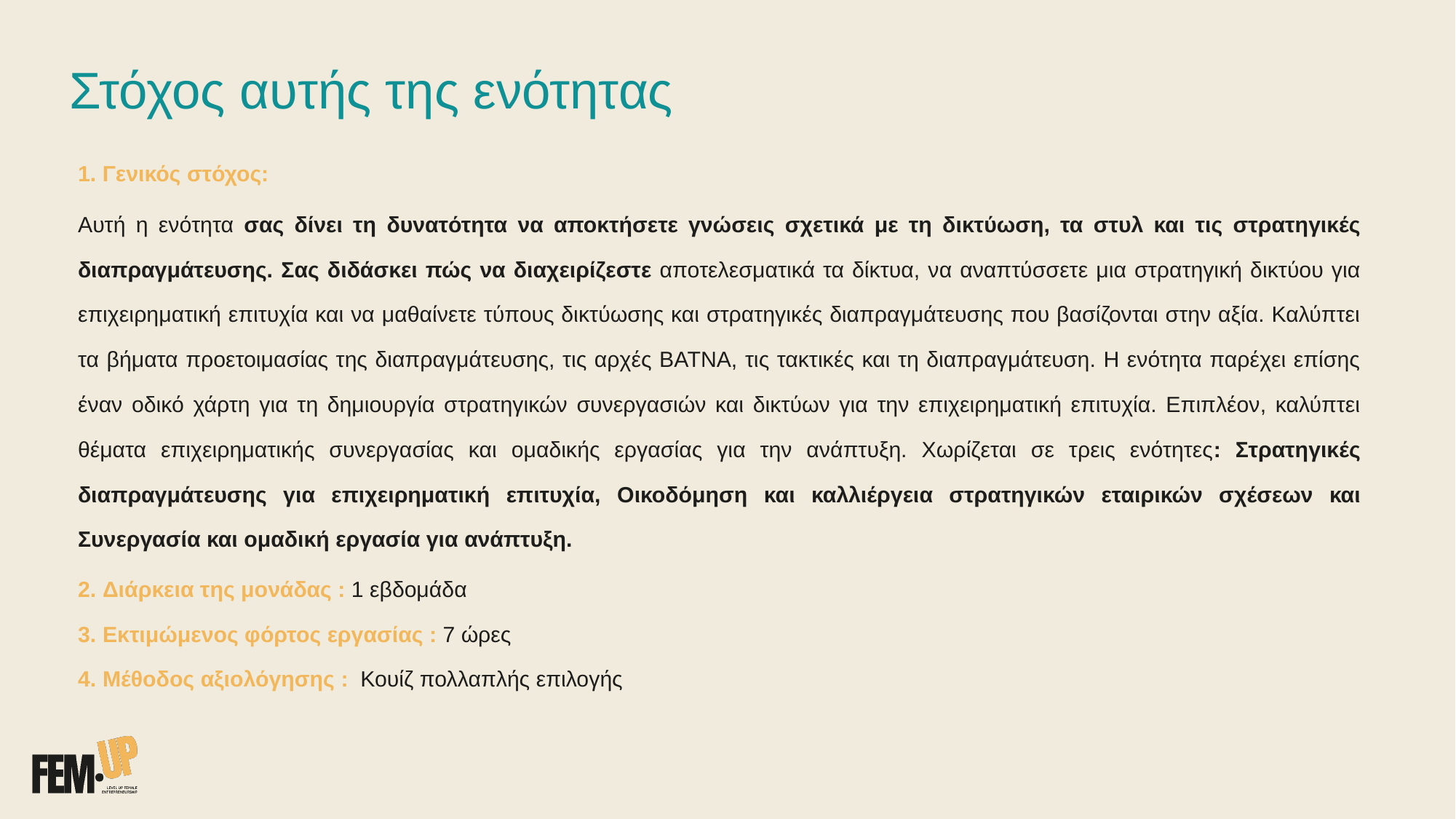

# Στόχος αυτής της ενότητας
1. Γενικός στόχος:
Αυτή η ενότητα σας δίνει τη δυνατότητα να αποκτήσετε γνώσεις σχετικά με τη δικτύωση, τα στυλ και τις στρατηγικές διαπραγμάτευσης. Σας διδάσκει πώς να διαχειρίζεστε αποτελεσματικά τα δίκτυα, να αναπτύσσετε μια στρατηγική δικτύου για επιχειρηματική επιτυχία και να μαθαίνετε τύπους δικτύωσης και στρατηγικές διαπραγμάτευσης που βασίζονται στην αξία. Καλύπτει τα βήματα προετοιμασίας της διαπραγμάτευσης, τις αρχές BATNA, τις τακτικές και τη διαπραγμάτευση. Η ενότητα παρέχει επίσης έναν οδικό χάρτη για τη δημιουργία στρατηγικών συνεργασιών και δικτύων για την επιχειρηματική επιτυχία. Επιπλέον, καλύπτει θέματα επιχειρηματικής συνεργασίας και ομαδικής εργασίας για την ανάπτυξη. Χωρίζεται σε τρεις ενότητες: Στρατηγικές διαπραγμάτευσης για επιχειρηματική επιτυχία, Οικοδόμηση και καλλιέργεια στρατηγικών εταιρικών σχέσεων και Συνεργασία και ομαδική εργασία για ανάπτυξη.
2. Διάρκεια της μονάδας : 1 εβδομάδα
3. Εκτιμώμενος φόρτος εργασίας : 7 ώρες
4. Μέθοδος αξιολόγησης :  Κουίζ πολλαπλής επιλογής